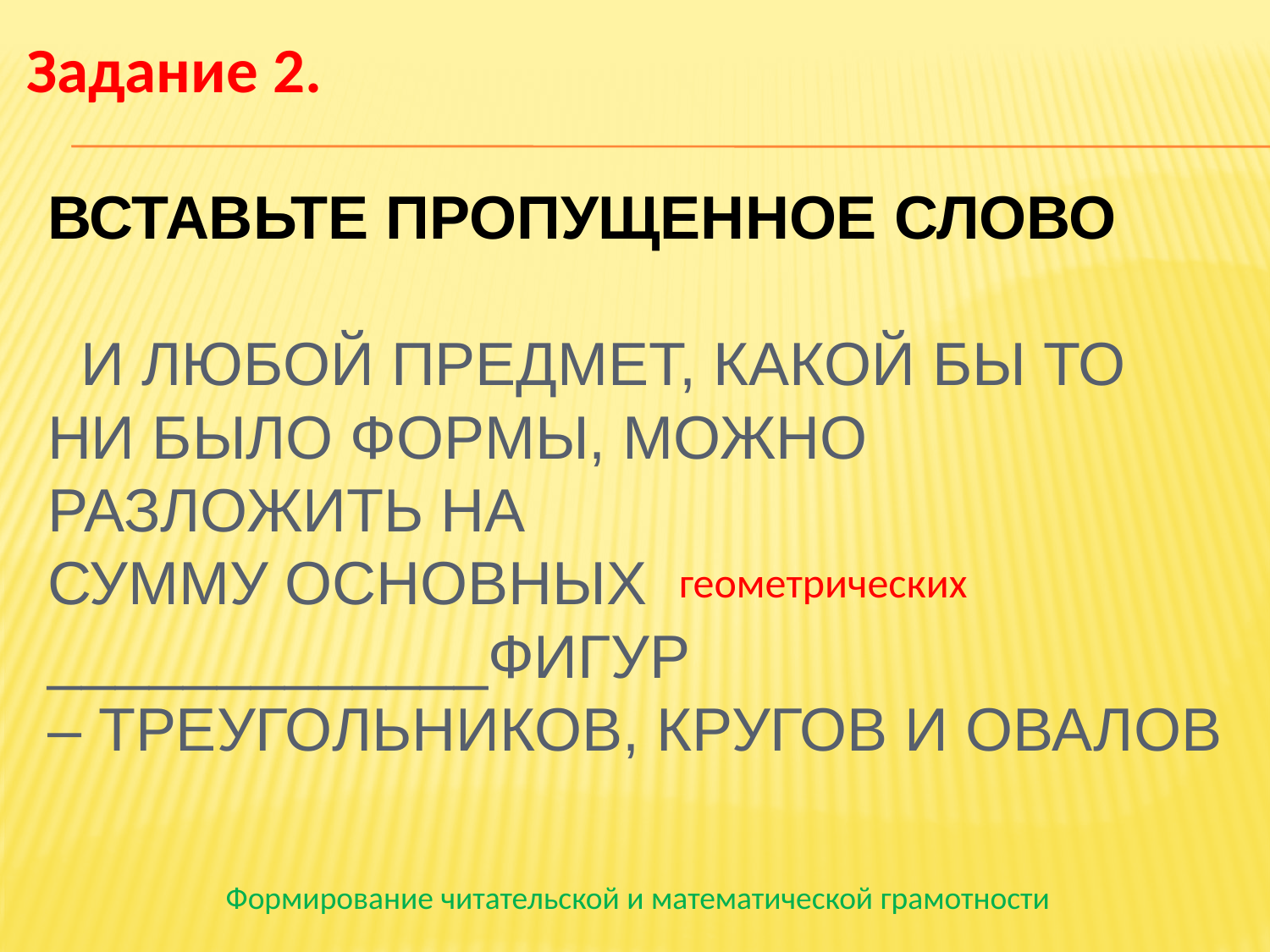

Задание 2.
# ВСТАВЬТЕ ПРОПУЩЕННОЕ СЛОВО и любой предмет, какой бы то ни было формы, можно разложить на сумму основных _____________фигур – треугольников, кругов и овалов
геометрических
Формирование читательской и математической грамотности